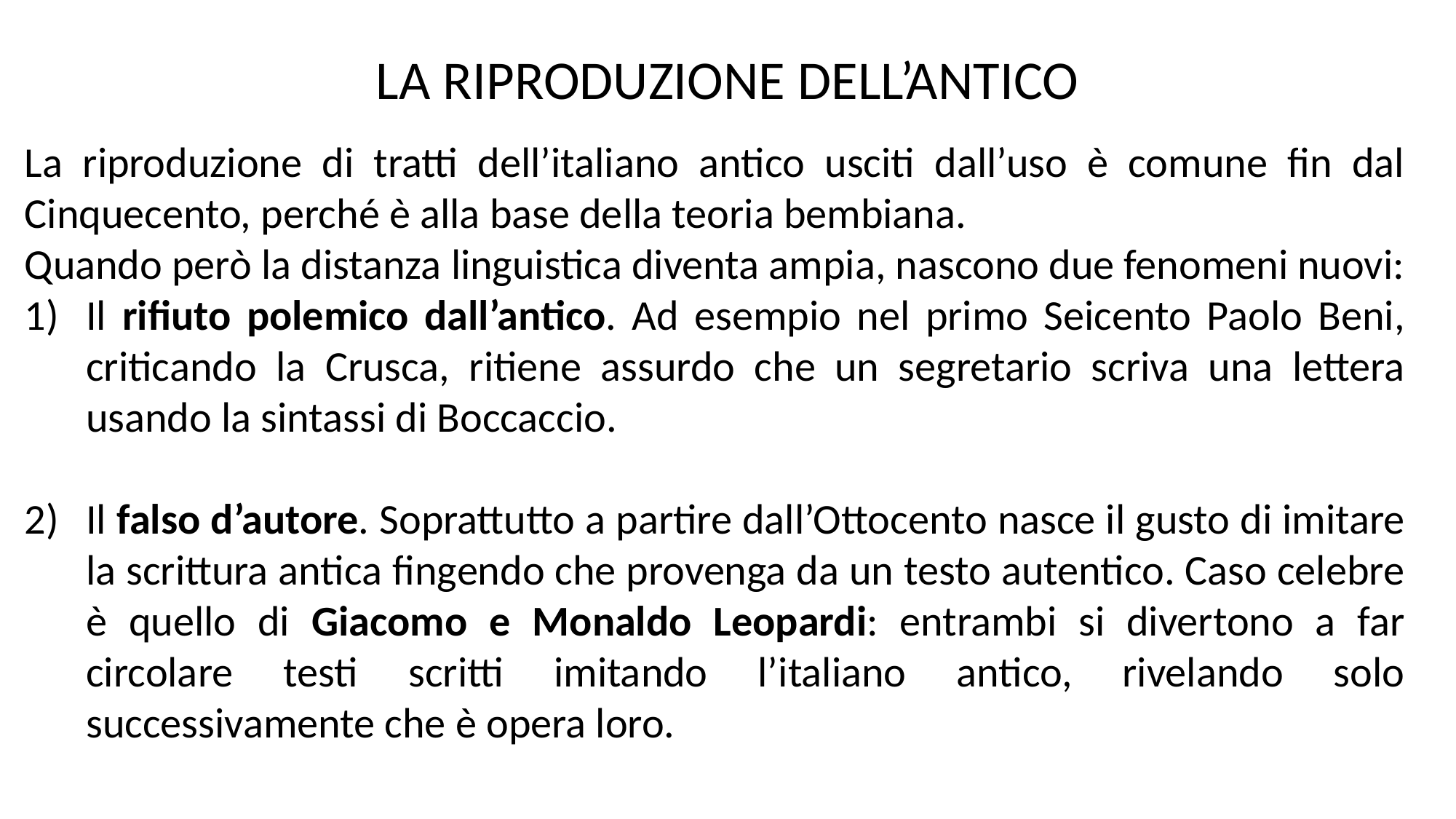

LA RIPRODUZIONE DELL’ANTICO
La riproduzione di tratti dell’italiano antico usciti dall’uso è comune fin dal Cinquecento, perché è alla base della teoria bembiana.
Quando però la distanza linguistica diventa ampia, nascono due fenomeni nuovi:
Il rifiuto polemico dall’antico. Ad esempio nel primo Seicento Paolo Beni, criticando la Crusca, ritiene assurdo che un segretario scriva una lettera usando la sintassi di Boccaccio.

Il falso d’autore. Soprattutto a partire dall’Ottocento nasce il gusto di imitare la scrittura antica fingendo che provenga da un testo autentico. Caso celebre è quello di Giacomo e Monaldo Leopardi: entrambi si divertono a far circolare testi scritti imitando l’italiano antico, rivelando solo successivamente che è opera loro.